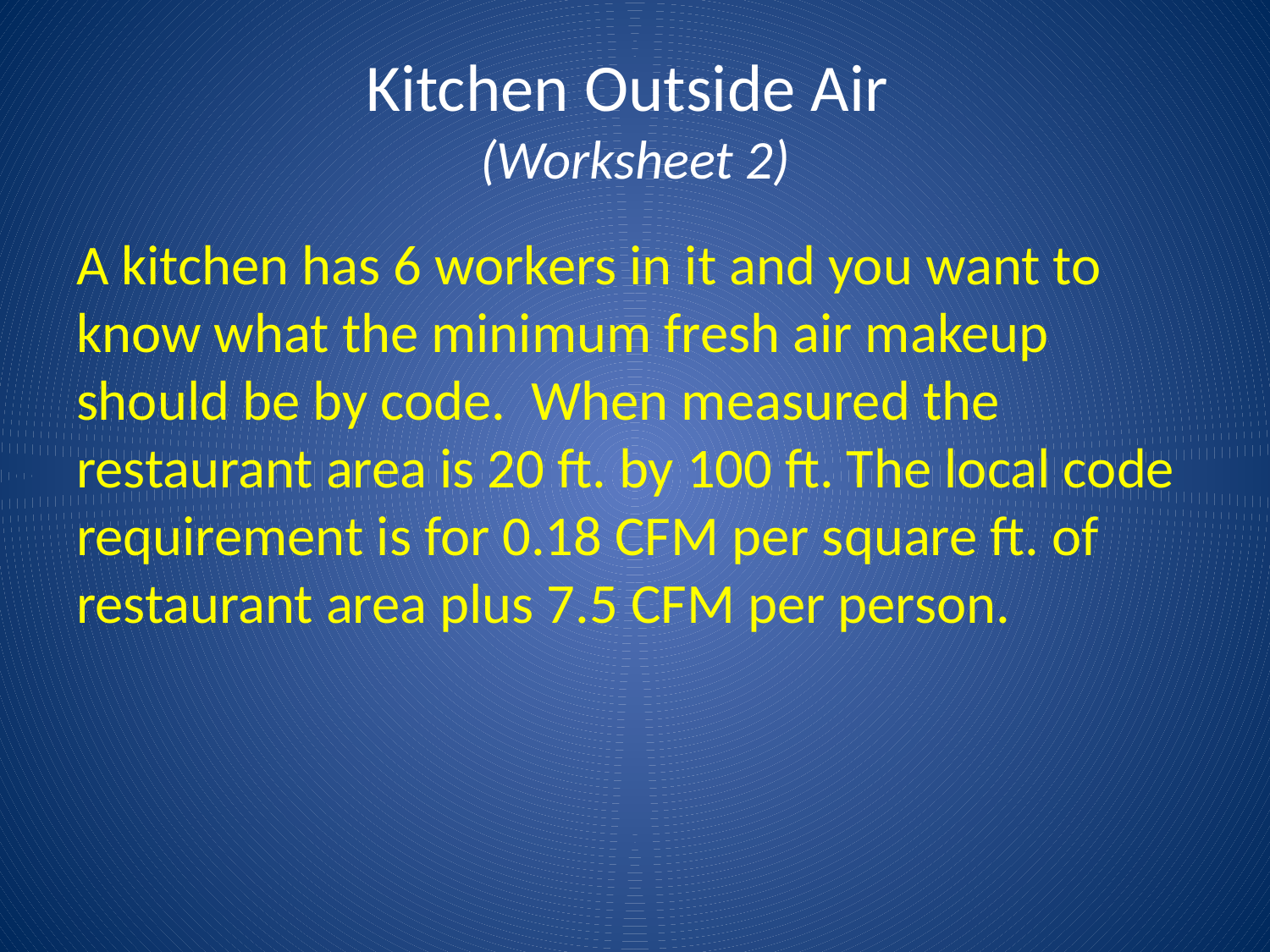

# Kitchen Outside Air (Worksheet 2)
A kitchen has 6 workers in it and you want to know what the minimum fresh air makeup should be by code.  When measured the restaurant area is 20 ft. by 100 ft. The local code requirement is for 0.18 CFM per square ft. of restaurant area plus 7.5 CFM per person.